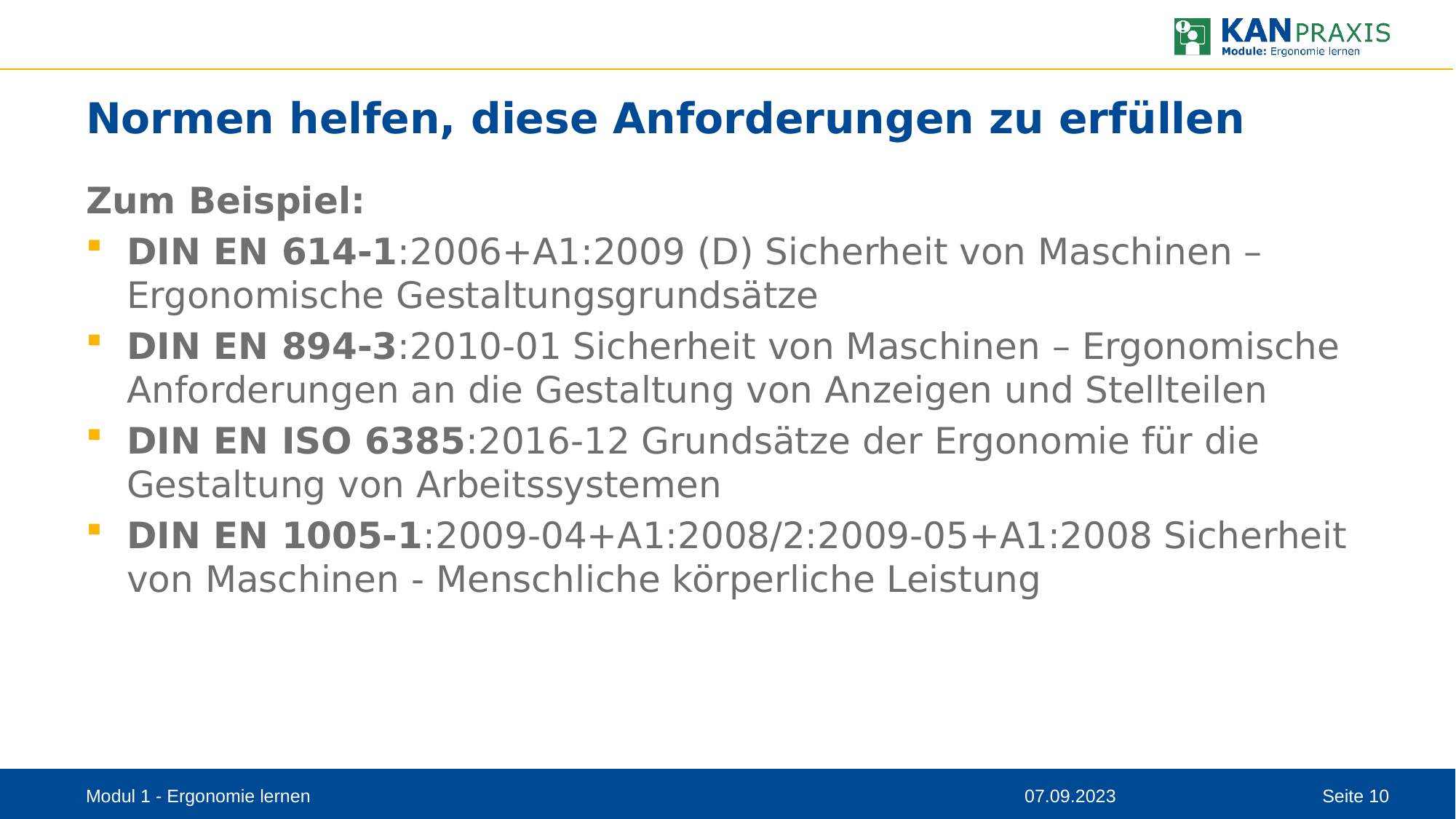

# Normen helfen, diese Anforderungen zu erfüllen
Zum Beispiel:
DIN EN 614-1:2006+A1:2009 (D) Sicherheit von Maschinen – Ergonomische Gestaltungsgrundsätze
DIN EN 894-3:2010-01 Sicherheit von Maschinen – Ergonomische Anforderungen an die Gestaltung von Anzeigen und Stellteilen
DIN EN ISO 6385:2016-12 Grundsätze der Ergonomie für die Gestaltung von Arbeitssystemen
DIN EN 1005-1:2009-04+A1:2008/2:2009-05+A1:2008 Sicherheit von Maschinen - Menschliche körperliche Leistung

Modul 1 - Ergonomie lernen
07.09.2023
Seite 10